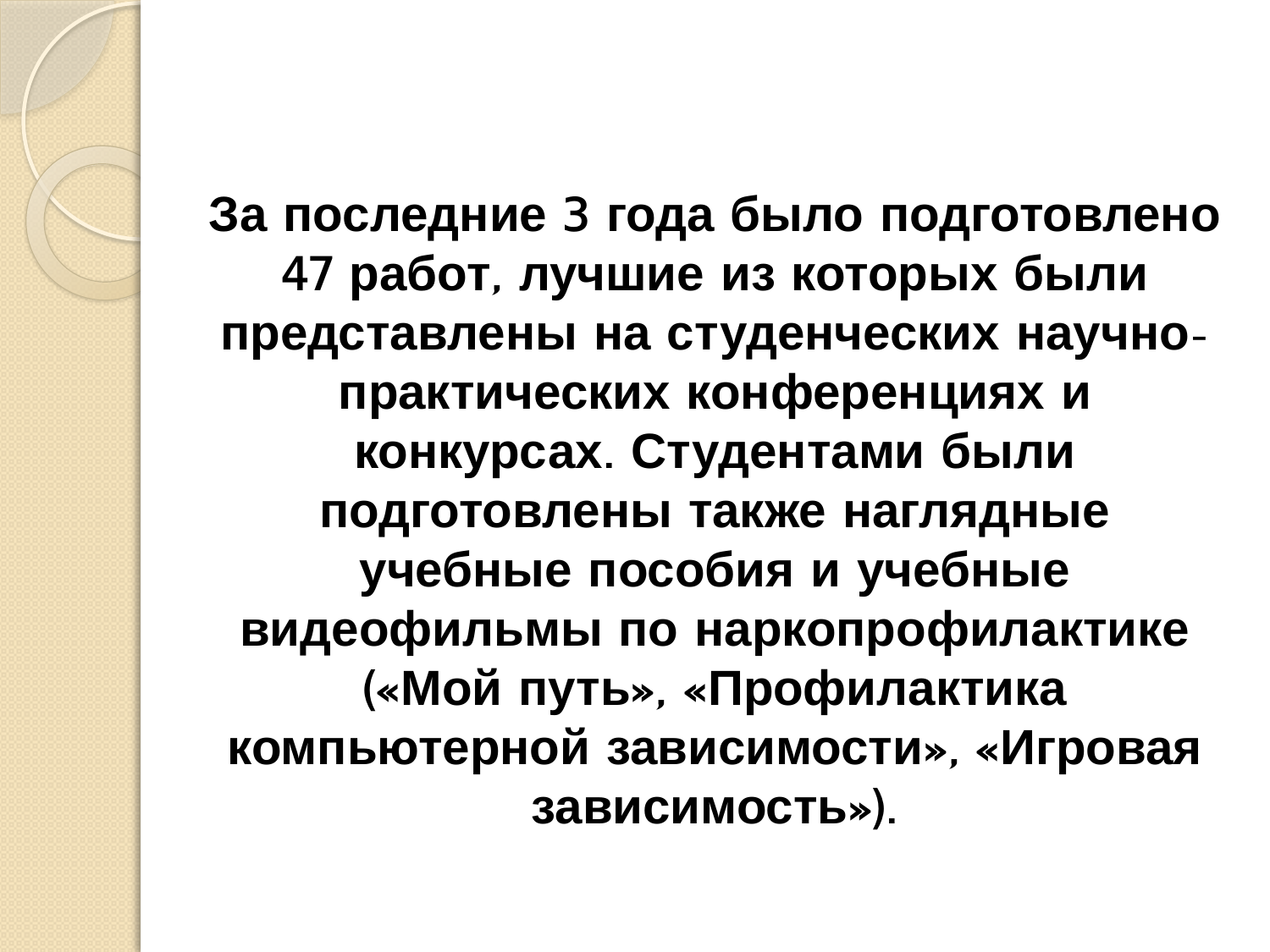

За последние 3 года было подготовлено 47 работ, лучшие из которых были представлены на студенческих научно-практических конференциях и конкурсах. Студентами были подготовлены также наглядные учебные пособия и учебные видеофильмы по наркопрофилактике («Мой путь», «Профилактика компьютерной зависимости», «Игровая зависимость»).